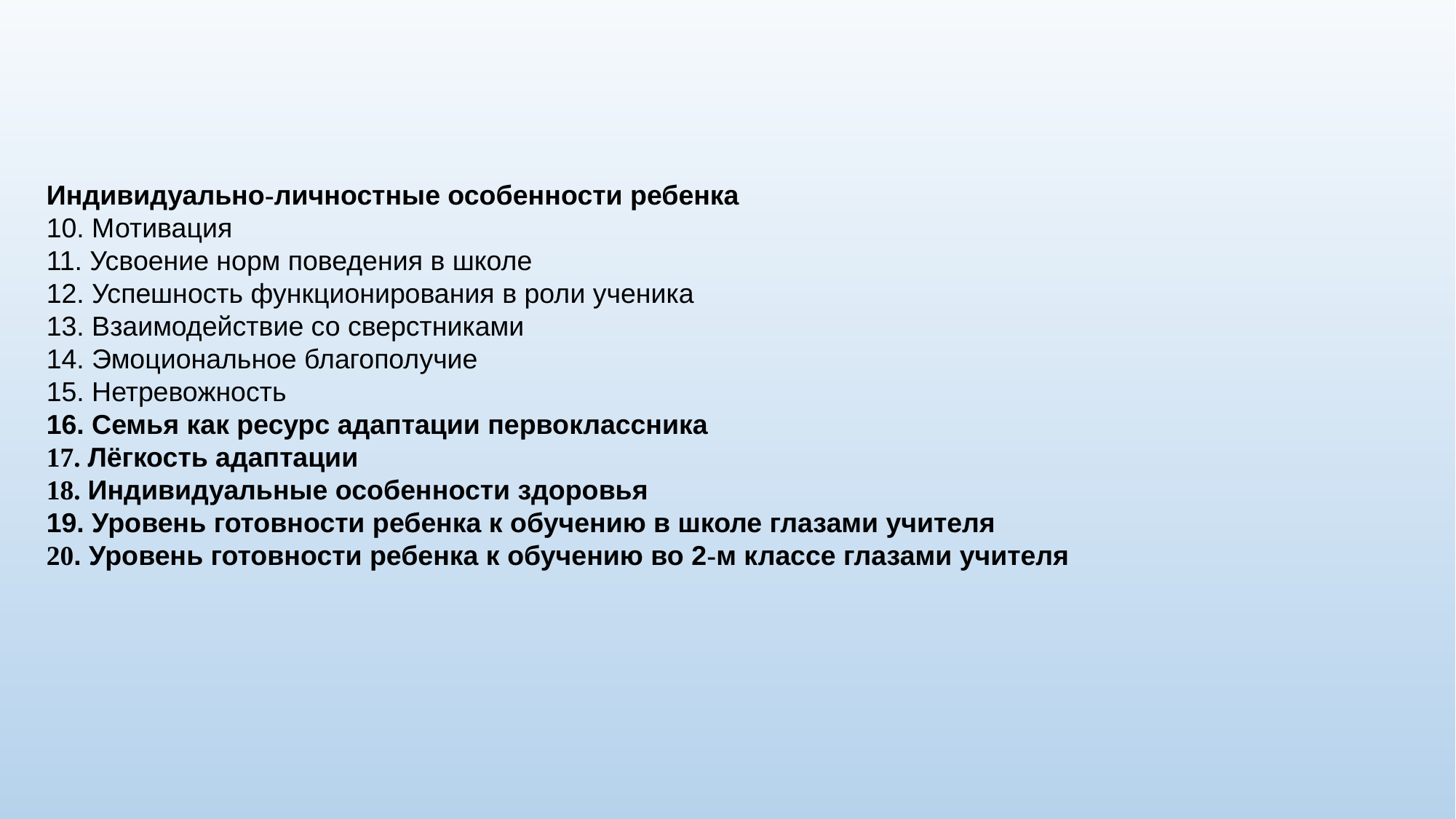

Индивидуально-личностные особенности ребенка
10. Мотивация
11. Усвоение норм поведения в школе
12. Успешность функционирования в роли ученика
13. Взаимодействие со сверстниками
14. Эмоциональное благополучие
15. Нетревожность
16. Семья как ресурс адаптации первоклассника
17. Лёгкость адаптации
18. Индивидуальные особенности здоровья
19. Уровень готовности ребенка к обучению в школе глазами учителя
20. Уровень готовности ребенка к обучению во 2-м классе глазами учителя